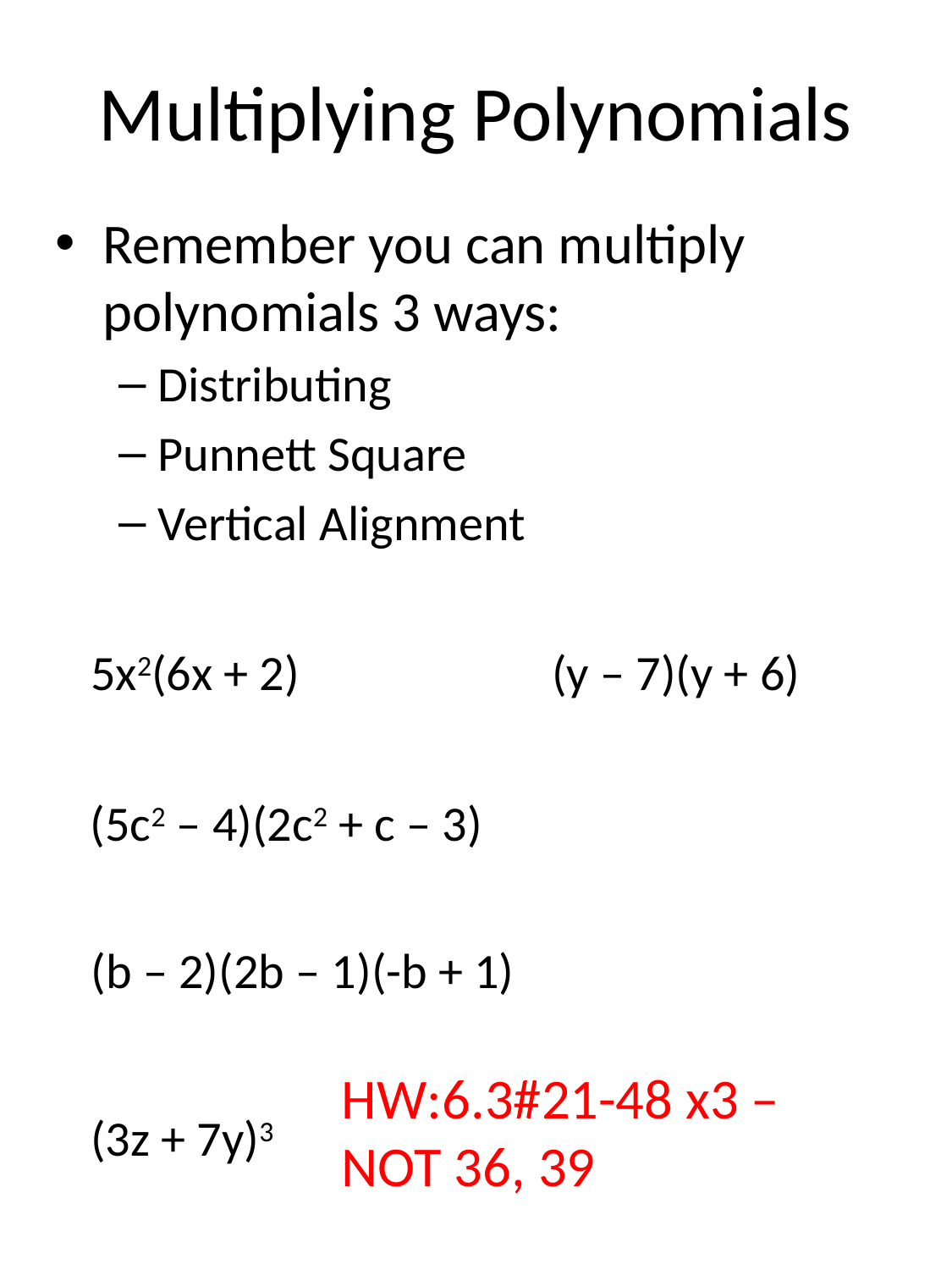

# Multiplying Polynomials
Remember you can multiply polynomials 3 ways:
Distributing
Punnett Square
Vertical Alignment
5x2(6x + 2)
(y – 7)(y + 6)
(5c2 – 4)(2c2 + c – 3)
(b – 2)(2b – 1)(-b + 1)
HW:6.3#21-48 x3 – NOT 36, 39
(3z + 7y)3